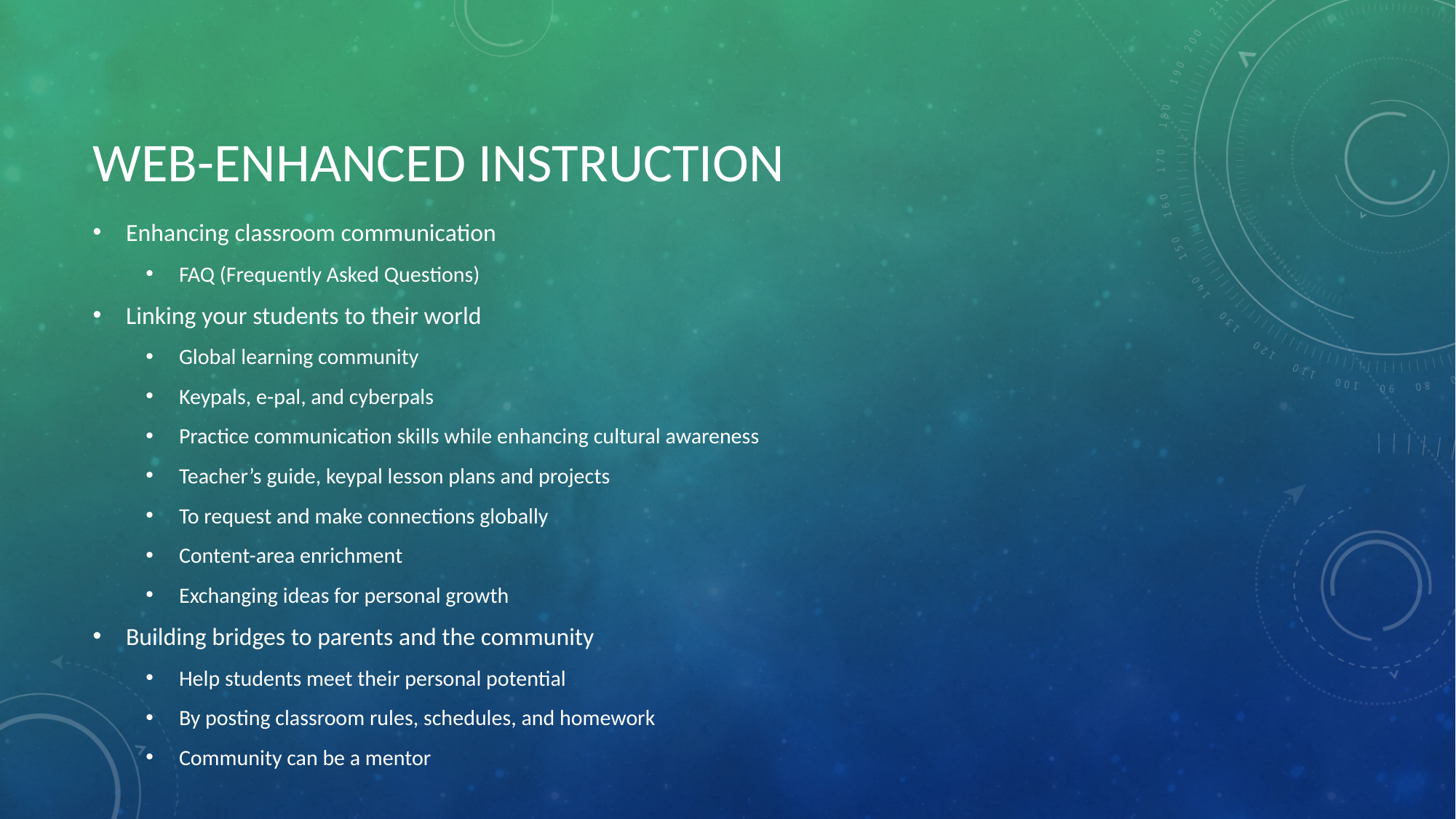

# Web-enhanced instruction
Enhancing classroom communication
FAQ (Frequently Asked Questions)
Linking your students to their world
Global learning community
Keypals, e-pal, and cyberpals
Practice communication skills while enhancing cultural awareness
Teacher’s guide, keypal lesson plans and projects
To request and make connections globally
Content-area enrichment
Exchanging ideas for personal growth
Building bridges to parents and the community
Help students meet their personal potential
By posting classroom rules, schedules, and homework
Community can be a mentor